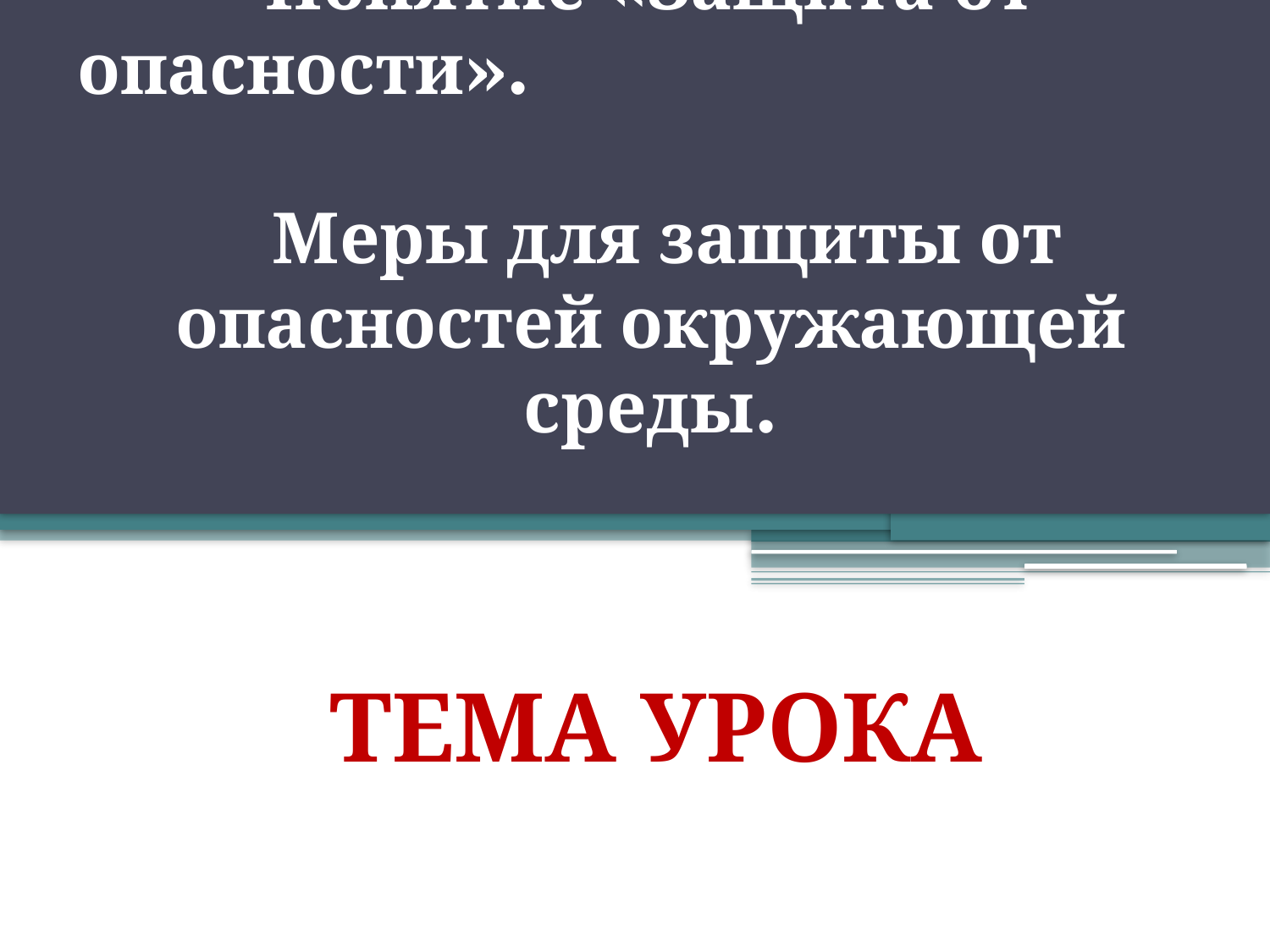

# Понятие «Защита от опасности».                                                                                                                Меры для защиты от опасностей окружающей среды.

ТЕМА УРОКА